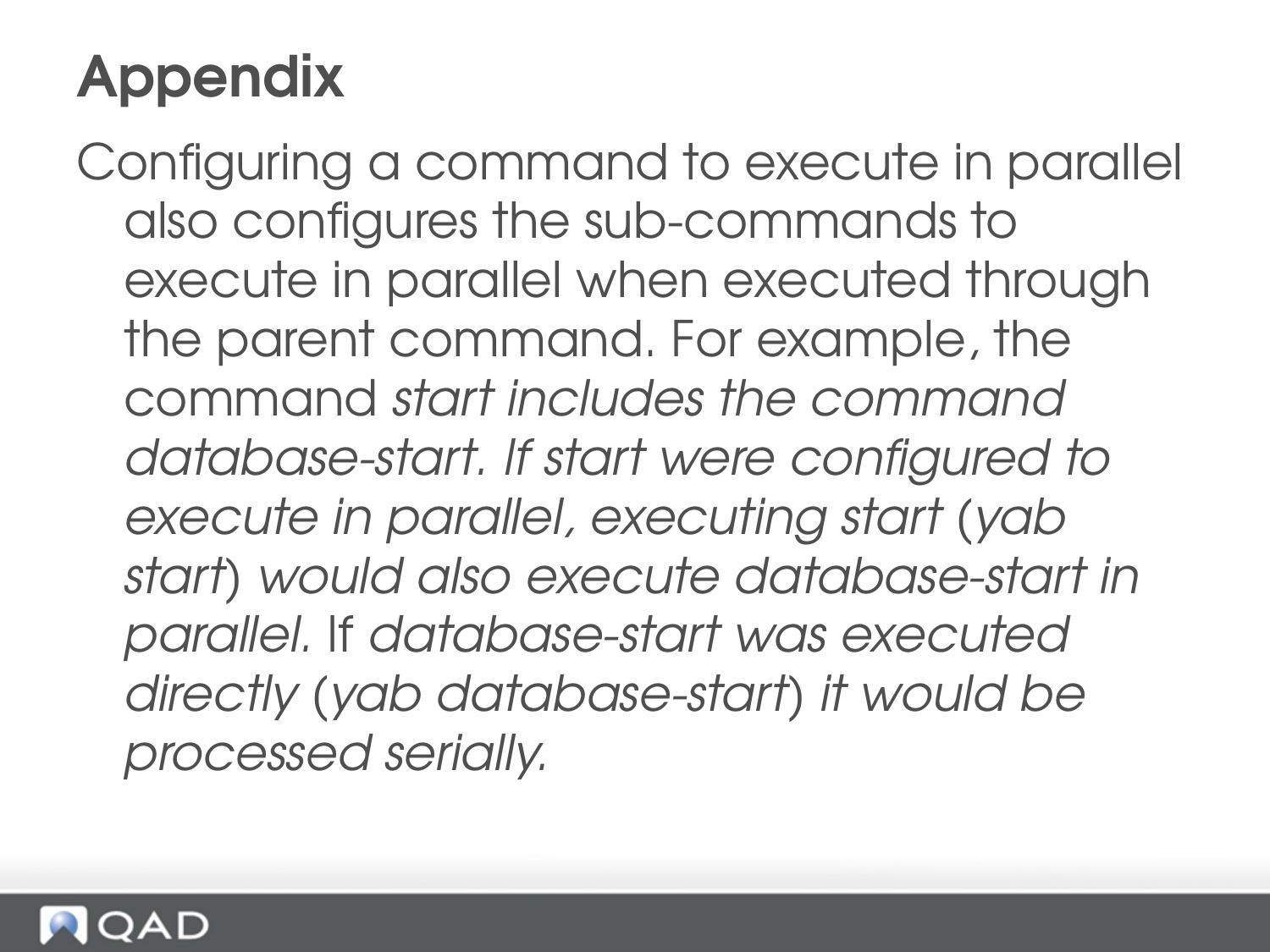

# Appendix
Configuring a command to execute in parallel also configures the sub-commands to execute in parallel when executed through the parent command. For example, the command start includes the command database-start. If start were configured to execute in parallel, executing start (yab start) would also execute database-start in parallel. If database-start was executed directly (yab database-start) it would be processed serially.